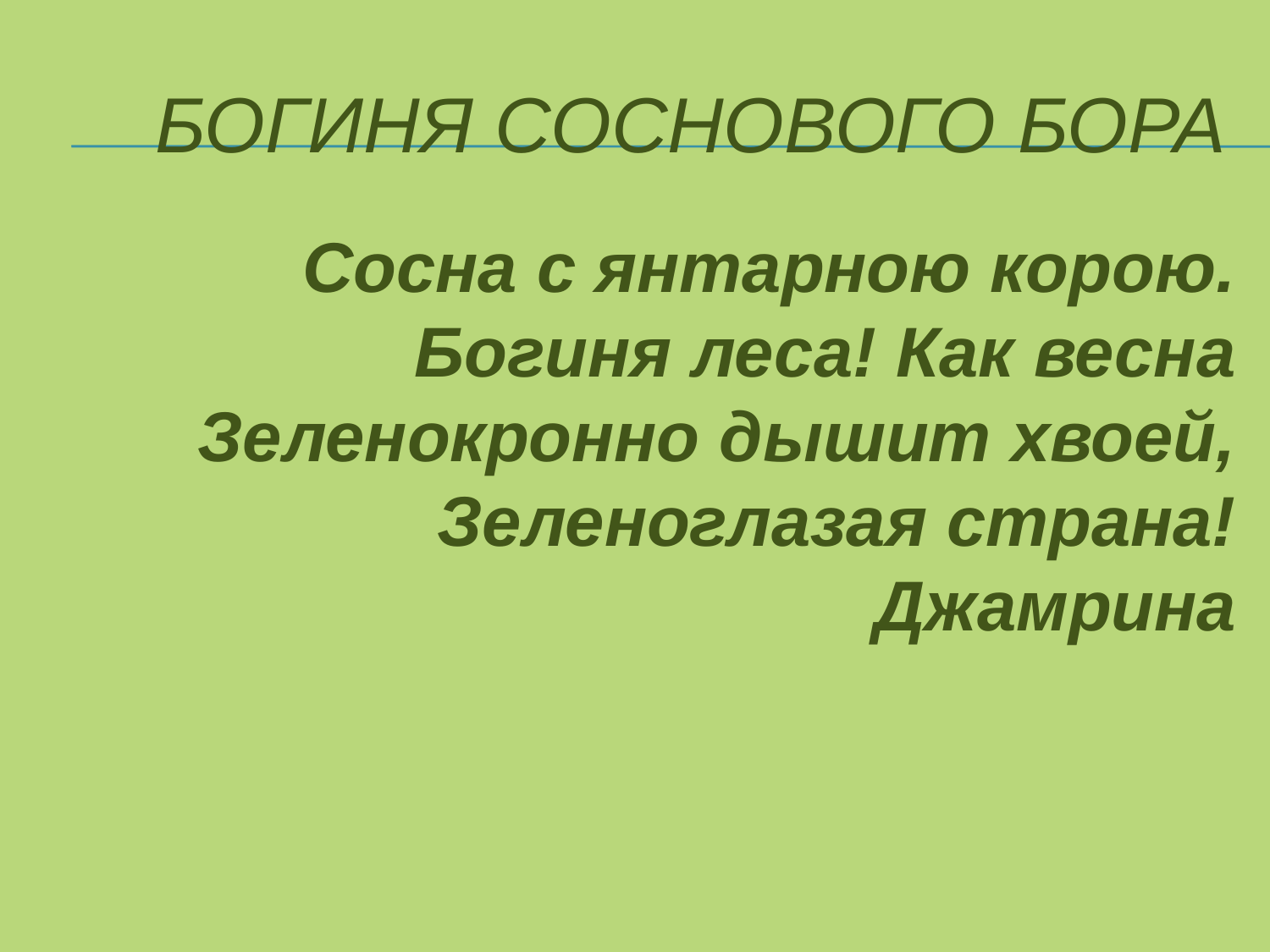

# Богиня соснового бора
Сосна с янтарною корою.
Богиня леса! Как весна
Зеленокронно дышит хвоей,
Зеленоглазая страна!
Джамрина